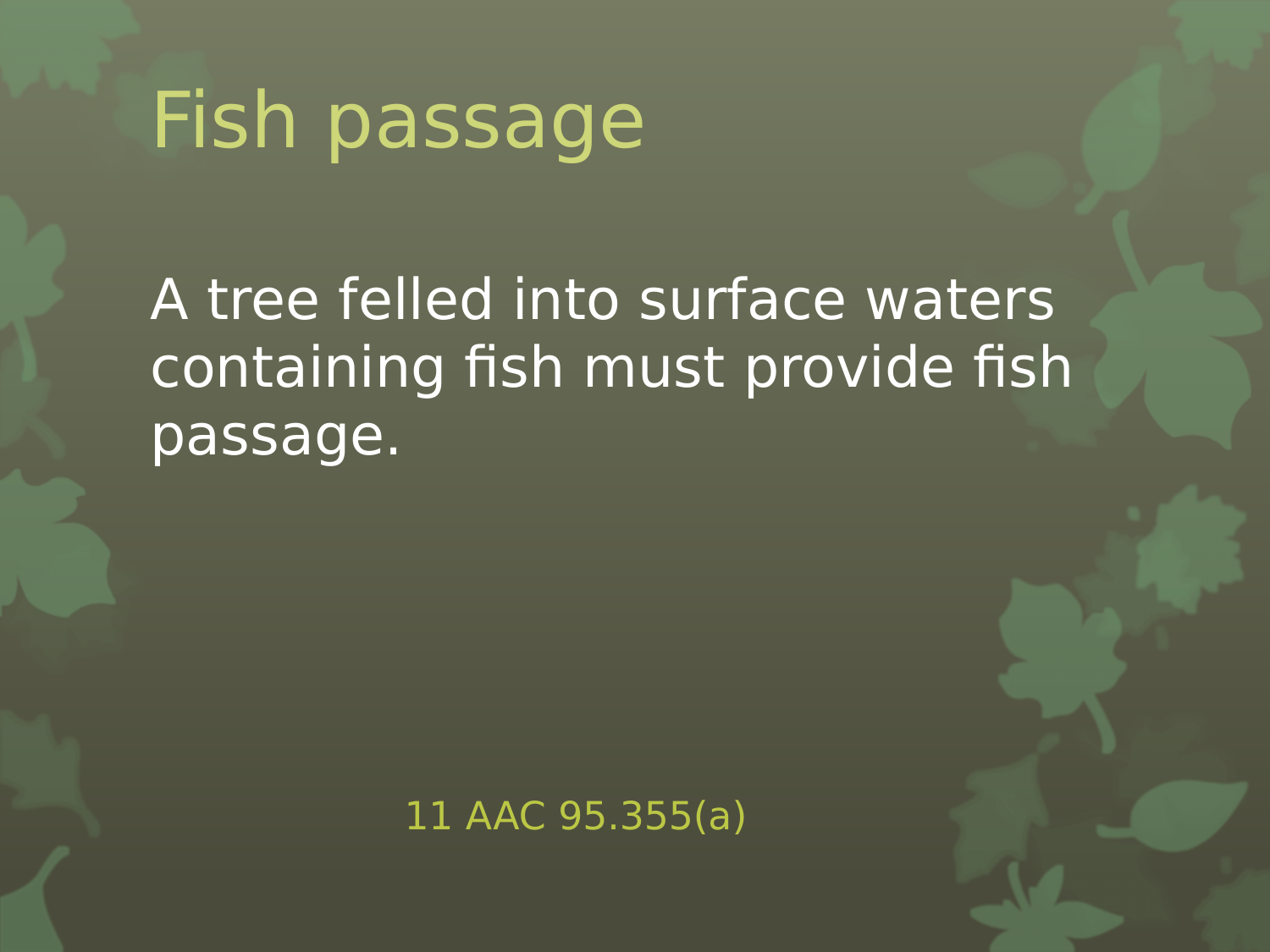

# Fish passage
A tree felled into surface waters containing fish must provide fish passage.

									11 AAC 95.355(a)